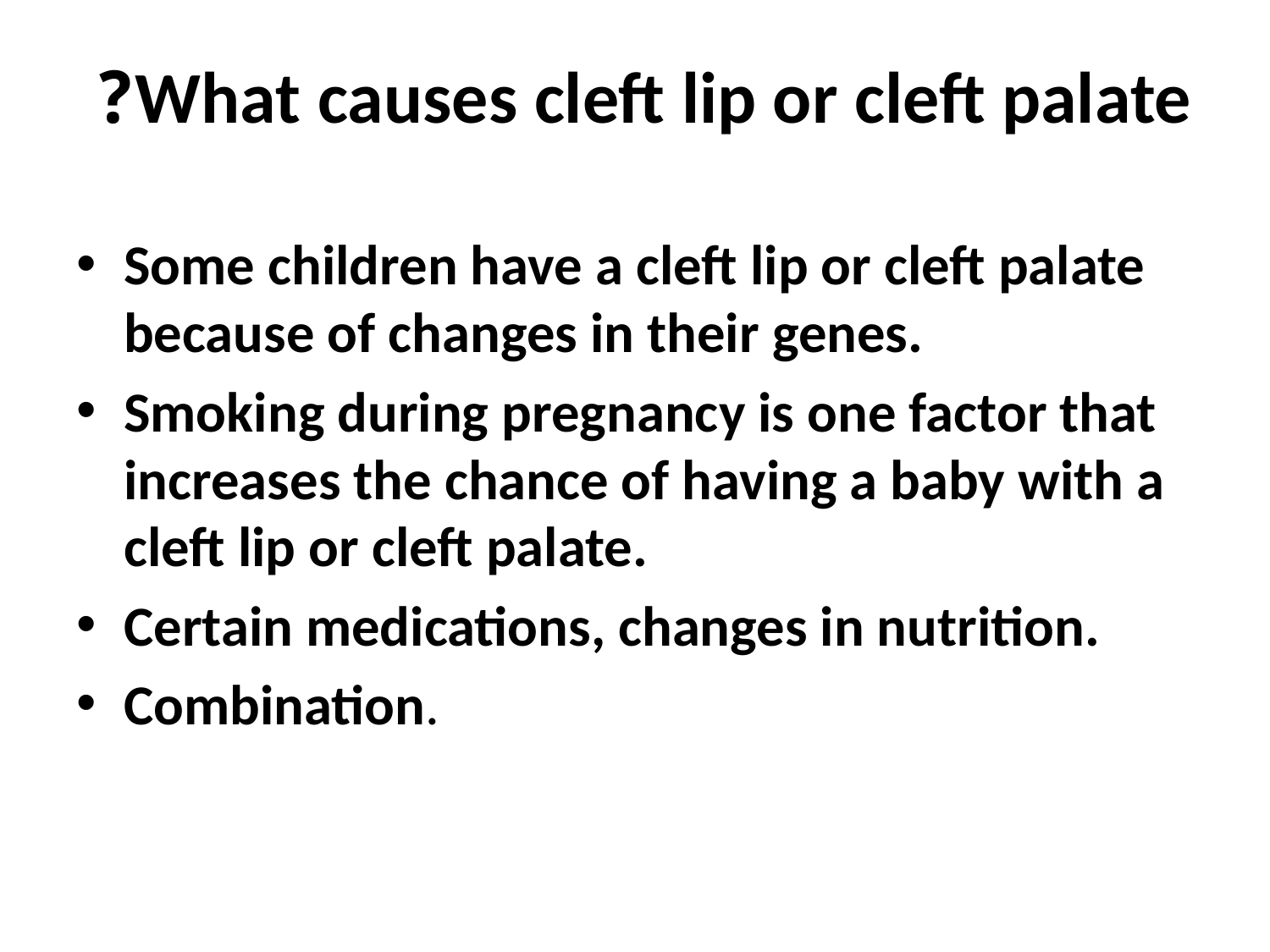

# What causes cleft lip or cleft palate?
Some children have a cleft lip or cleft palate because of changes in their genes.
Smoking during pregnancy is one factor that increases the chance of having a baby with a cleft lip or cleft palate.
Certain medications, changes in nutrition.
Combination.